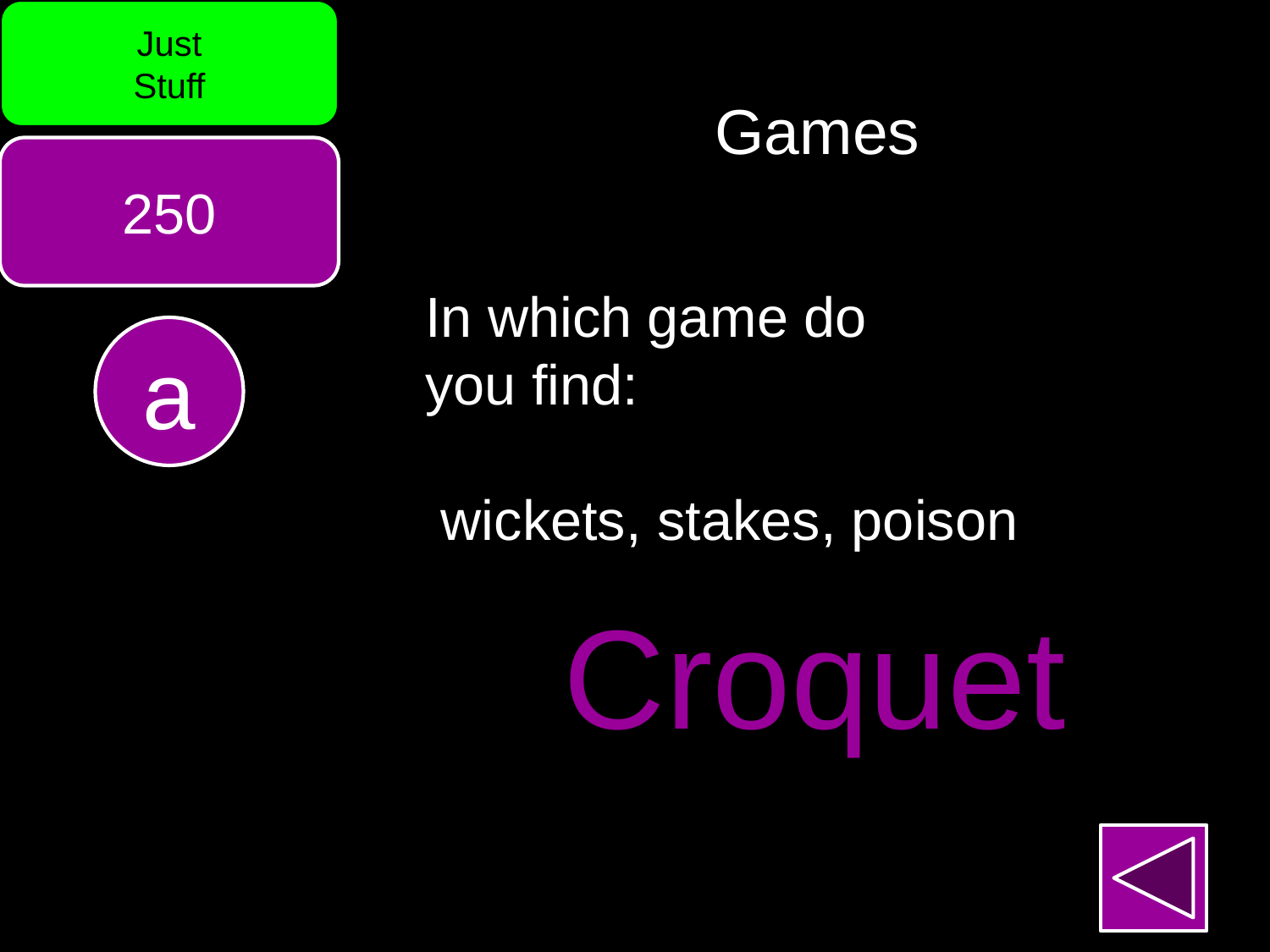

Just
Stuff
Games
250
In which game do
you find:

 wickets, stakes, poison
a
Croquet